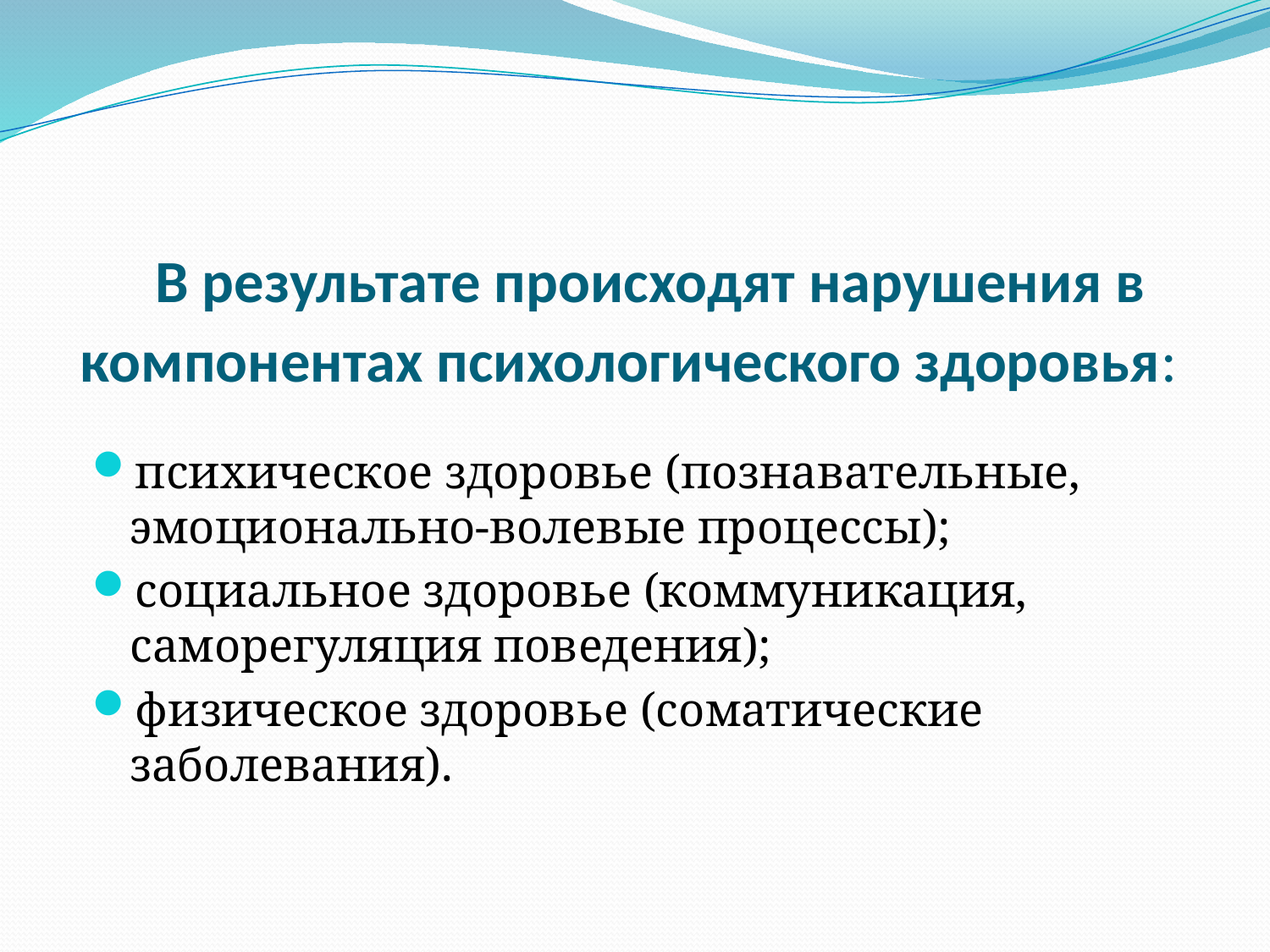

# В результате происходят нарушения в компонентах психологического здоровья:
психическое здоровье (познавательные, эмоционально-волевые процессы);
социальное здоровье (коммуникация, саморегуляция поведения);
физическое здоровье (соматические заболевания).